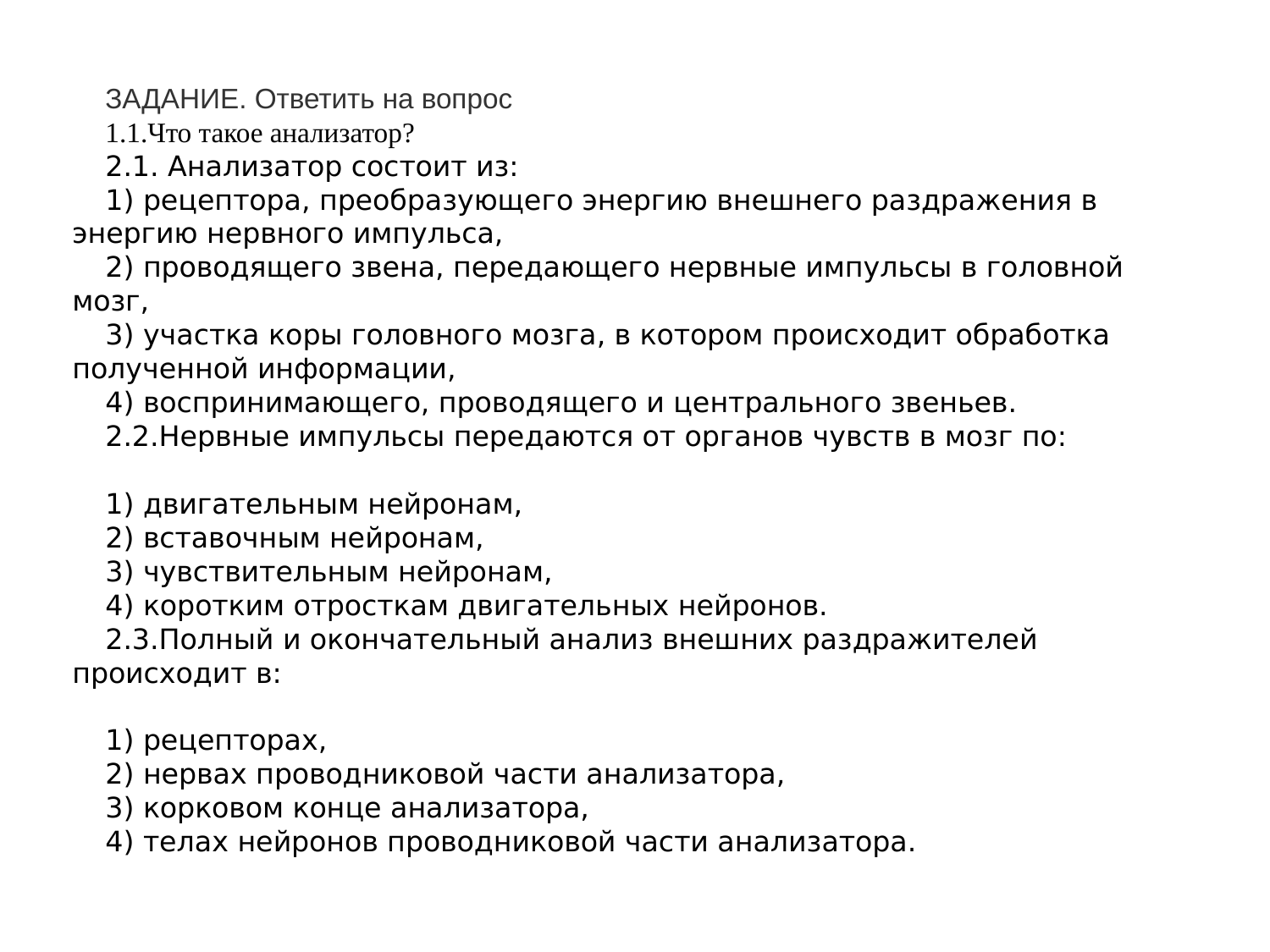

ЗАДАНИЕ. Ответить на вопрос
1.1.Что такое анализатор?
2.1. Анализатор состоит из:
1) рецептора, преобразующего энергию внешнего раздражения в энергию нервного импульса,
2) проводящего звена, передающего нервные импульсы в головной мозг,
3) участка коры головного мозга, в котором происходит обработка полученной информации,
4) воспринимающего, проводящего и центрального звеньев.
2.2.Нервные импульсы передаются от органов чувств в мозг по:

1) двигательным нейронам,
2) вставочным нейронам,
3) чувствительным нейронам,
4) коротким отросткам двигательных нейронов.
2.3.Полный и окончательный анализ внешних раздражителей происходит в:

1) рецепторах,
2) нервах проводниковой части анализатора,
3) корковом конце анализатора,
4) телах нейронов проводниковой части анализатора.